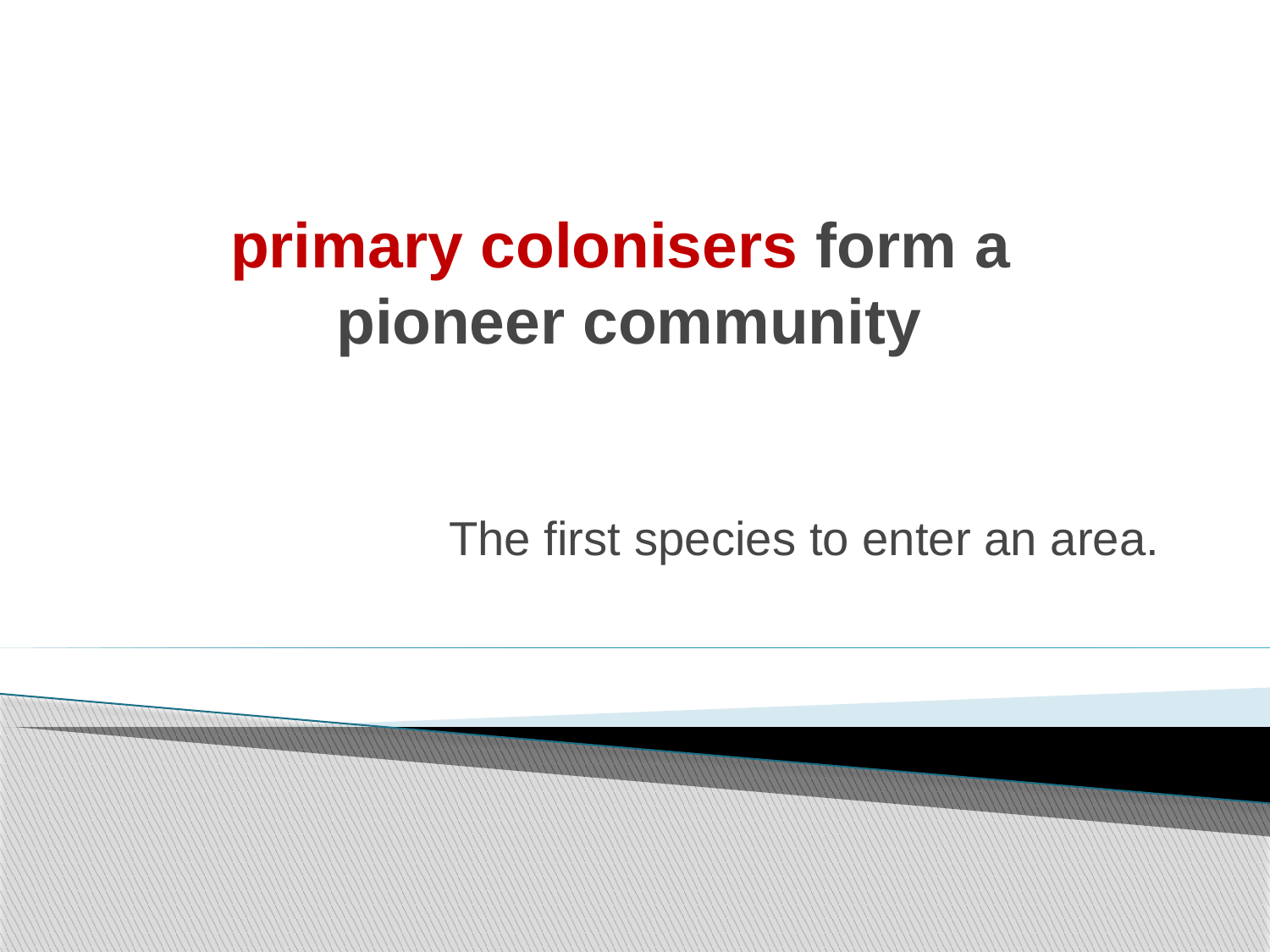

# primary colonisers form a pioneer community
The first species to enter an area.